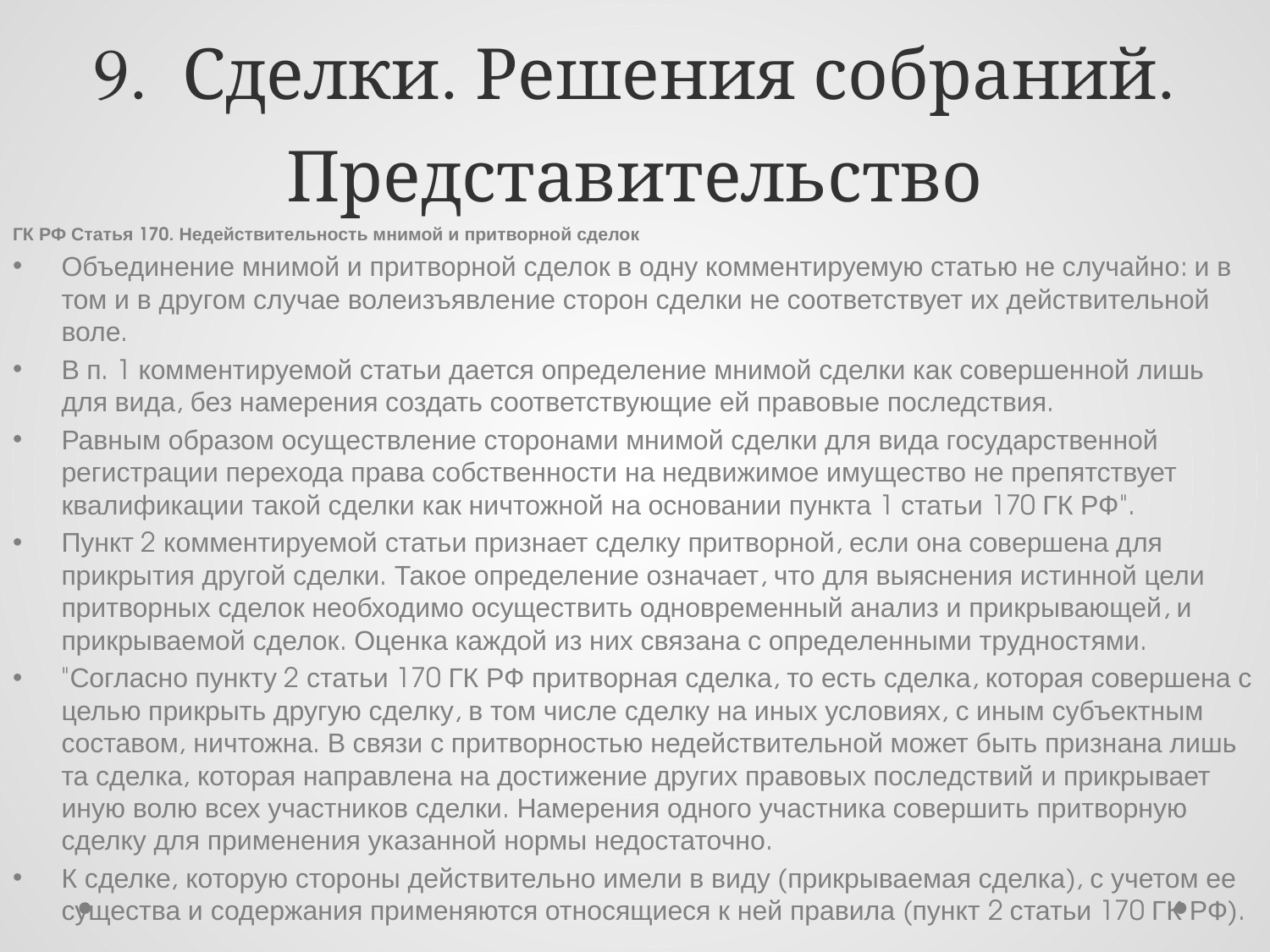

# 9.  Сделки. Решения собраний. Представительство
ГК РФ Статья 170. Недействительность мнимой и притворной сделок
Объединение мнимой и притворной сделок в одну комментируемую статью не случайно: и в том и в другом случае волеизъявление сторон сделки не соответствует их действительной воле.
В п. 1 комментируемой статьи дается определение мнимой сделки как совершенной лишь для вида, без намерения создать соответствующие ей правовые последствия.
Равным образом осуществление сторонами мнимой сделки для вида государственной регистрации перехода права собственности на недвижимое имущество не препятствует квалификации такой сделки как ничтожной на основании пункта 1 статьи 170 ГК РФ".
Пункт 2 комментируемой статьи признает сделку притворной, если она совершена для прикрытия другой сделки. Такое определение означает, что для выяснения истинной цели притворных сделок необходимо осуществить одновременный анализ и прикрывающей, и прикрываемой сделок. Оценка каждой из них связана с определенными трудностями.
"Согласно пункту 2 статьи 170 ГК РФ притворная сделка, то есть сделка, которая совершена с целью прикрыть другую сделку, в том числе сделку на иных условиях, с иным субъектным составом, ничтожна. В связи с притворностью недействительной может быть признана лишь та сделка, которая направлена на достижение других правовых последствий и прикрывает иную волю всех участников сделки. Намерения одного участника совершить притворную сделку для применения указанной нормы недостаточно.
К сделке, которую стороны действительно имели в виду (прикрываемая сделка), с учетом ее существа и содержания применяются относящиеся к ней правила (пункт 2 статьи 170 ГК РФ).